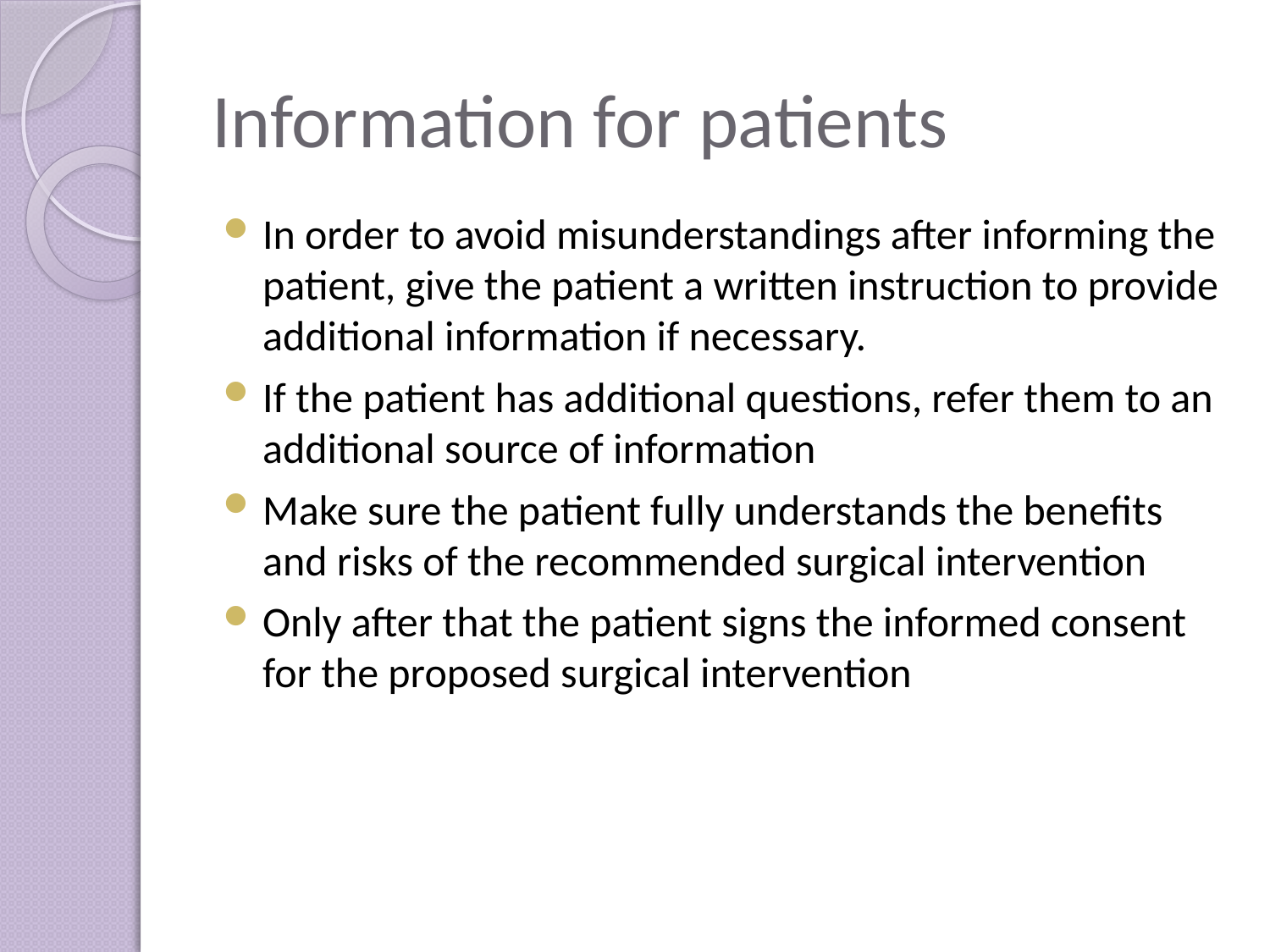

# Information for patients
In order to avoid misunderstandings after informing the patient, give the patient a written instruction to provide additional information if necessary.
If the patient has additional questions, refer them to an additional source of information
Make sure the patient fully understands the benefits and risks of the recommended surgical intervention
Only after that the patient signs the informed consent for the proposed surgical intervention